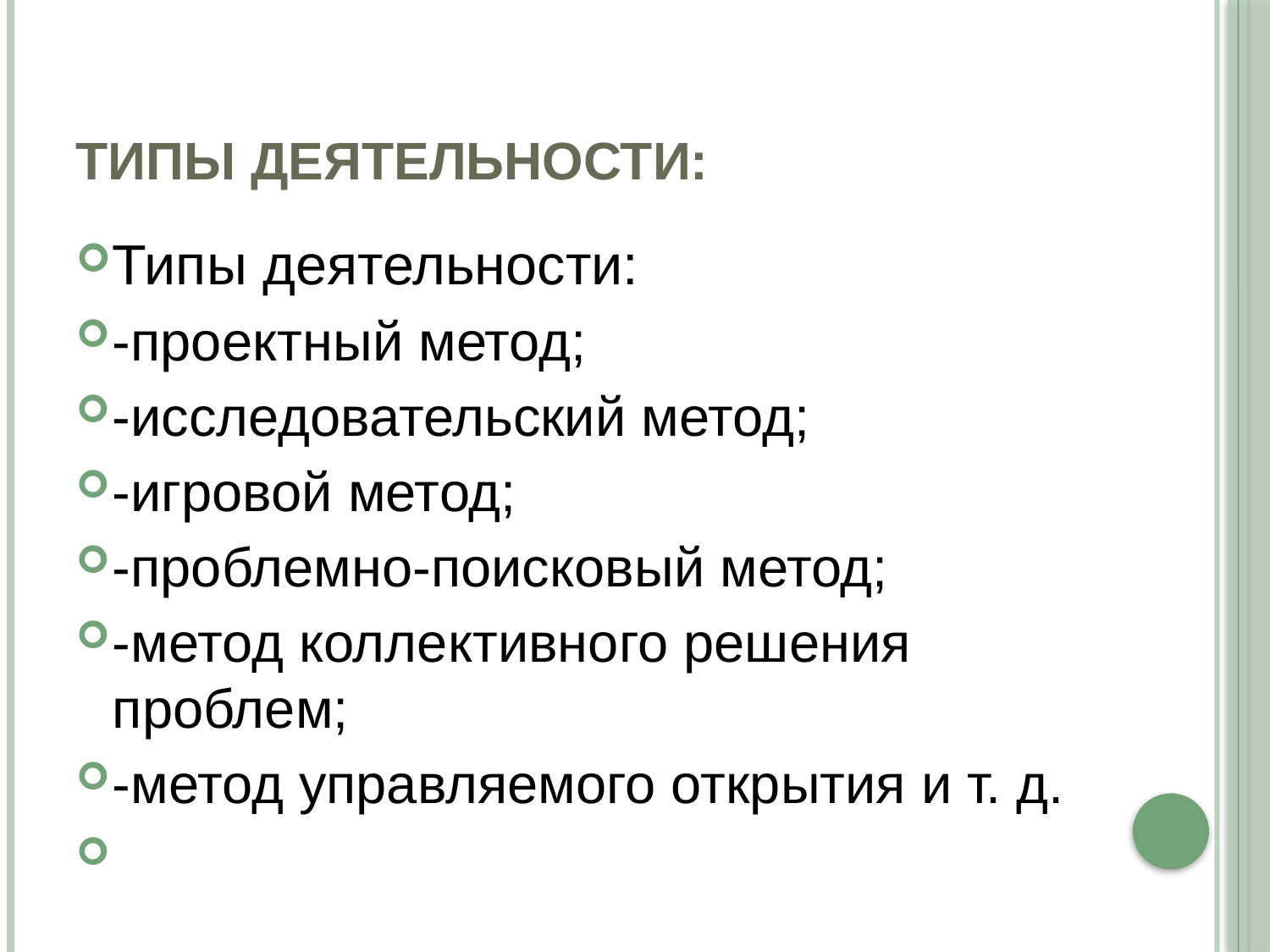

# Типы деятельности:
Типы деятельности:
-проектный метод;
-исследовательский метод;
-игровой метод;
-проблемно-поисковый метод;
-метод коллективного решения проблем;
-метод управляемого открытия и т. д.